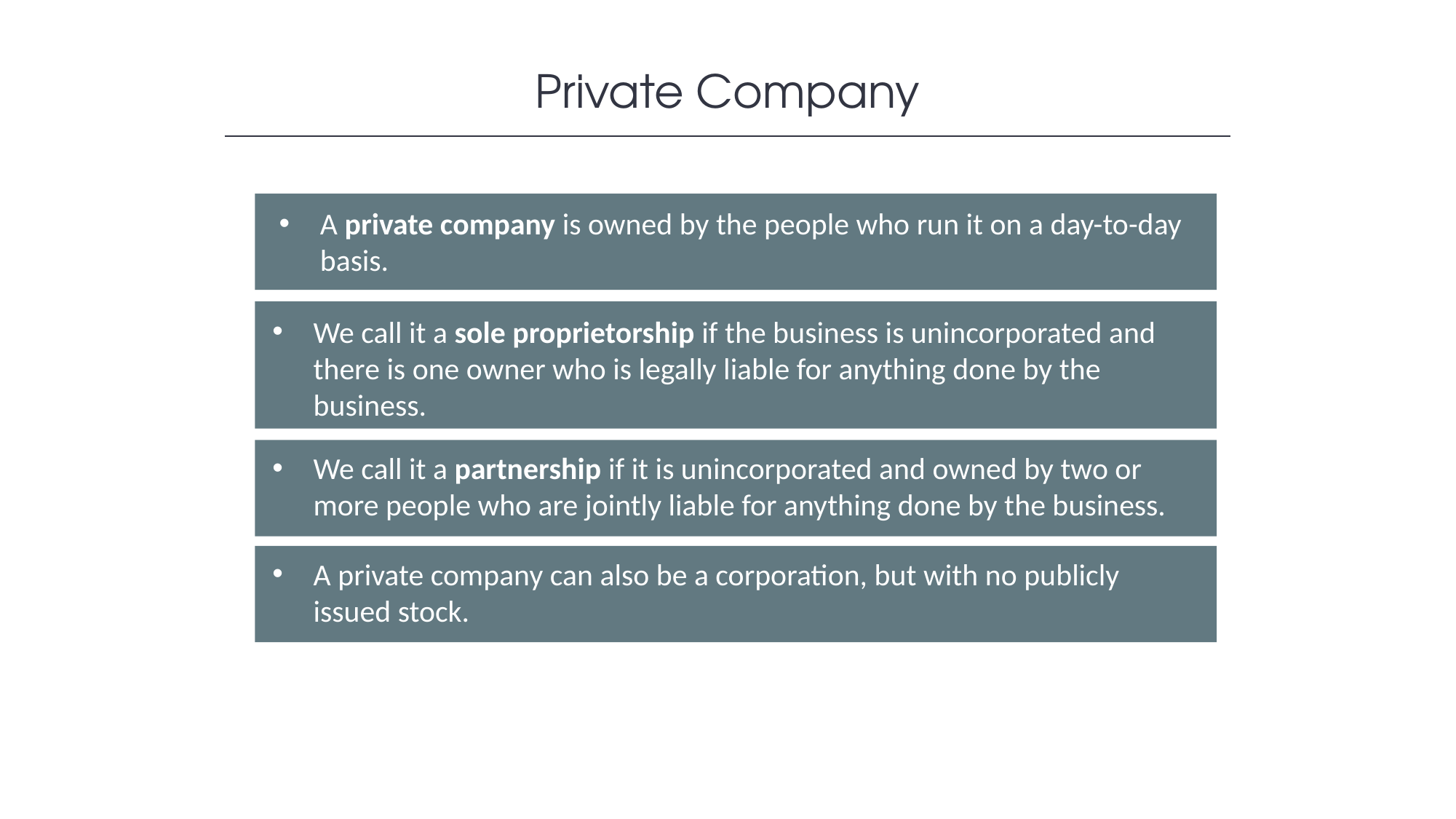

Private Company

A private company is owned by the people who run it on a day-to-day basis.

We call it a sole proprietorship if the business is unincorporated and there is one owner who is legally liable for anything done by the business.

We call it a partnership if it is unincorporated and owned by two or more people who are jointly liable for anything done by the business.

A private company can also be a corporation, but with no publicly issued stock.